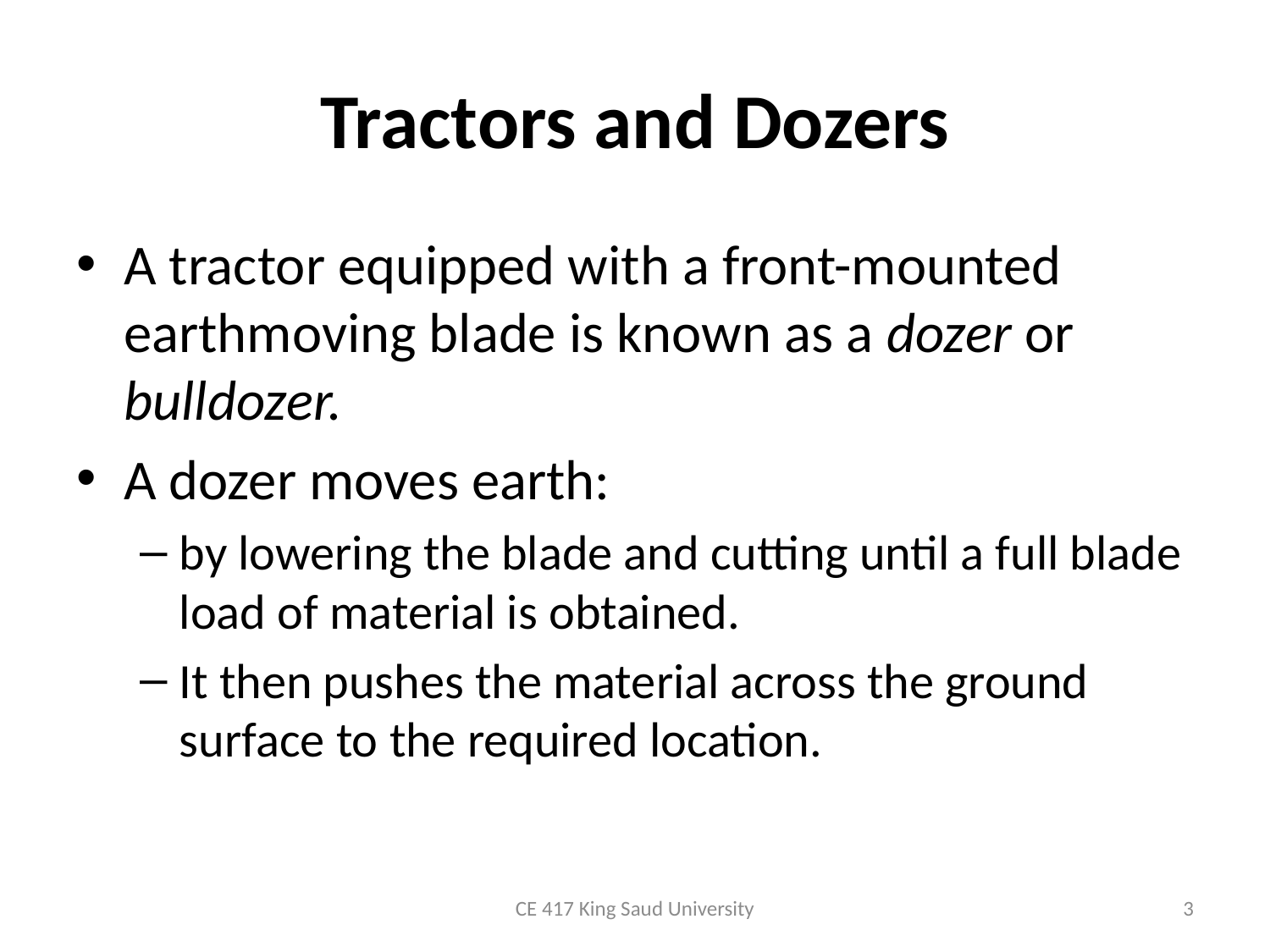

# Tractors and Dozers
A tractor equipped with a front-mounted earthmoving blade is known as a dozer or bulldozer.
A dozer moves earth:
by lowering the blade and cutting until a full blade load of material is obtained.
It then pushes the material across the ground surface to the required location.
CE 417 King Saud University
3